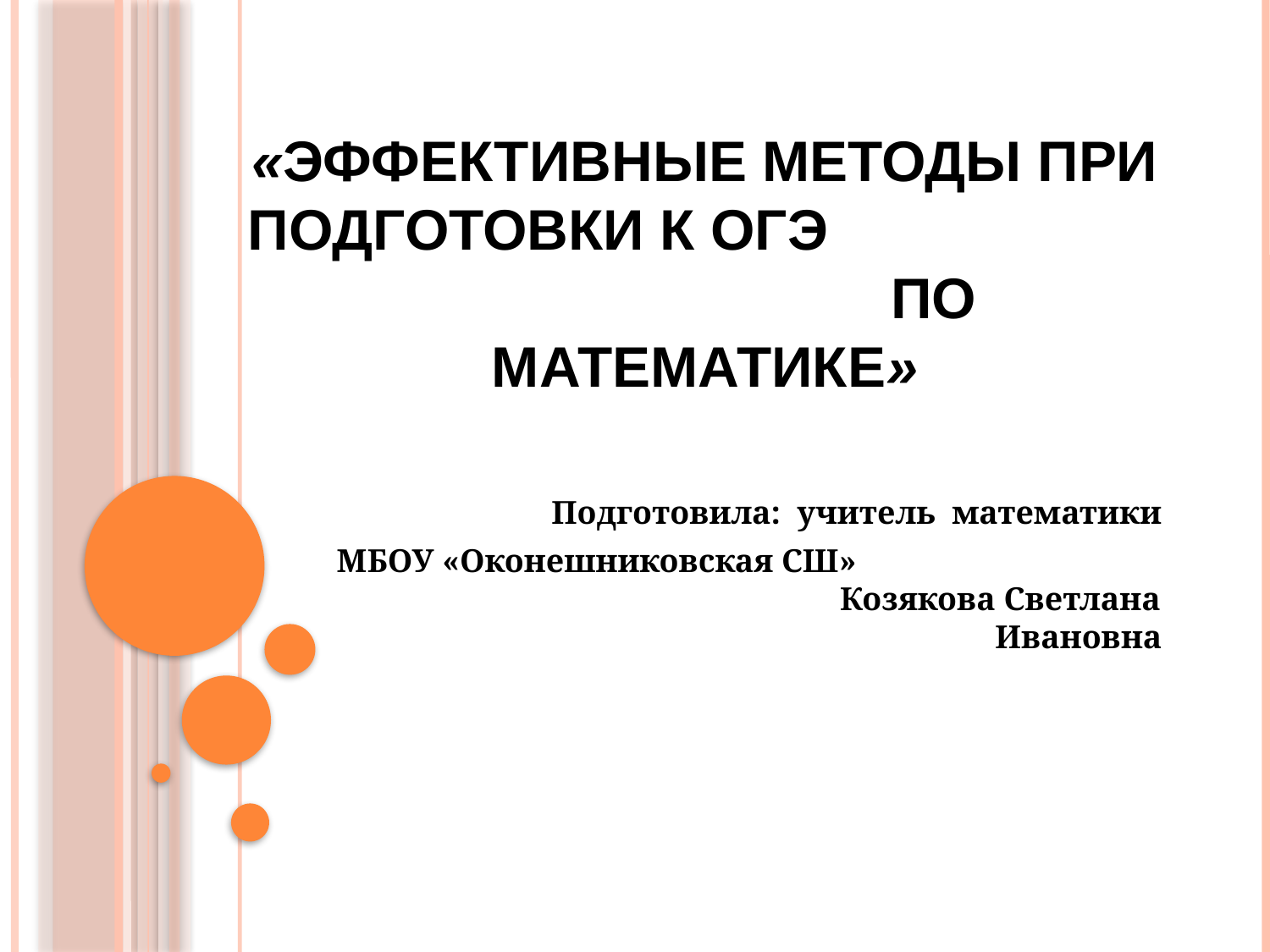

# «Эффективные методы при подготовки к ОГЭ                                                   по математике»
Подготовила:  учитель  математики
МБОУ «Оконешниковская СШ»                                                                                              Козякова Светлана Ивановна